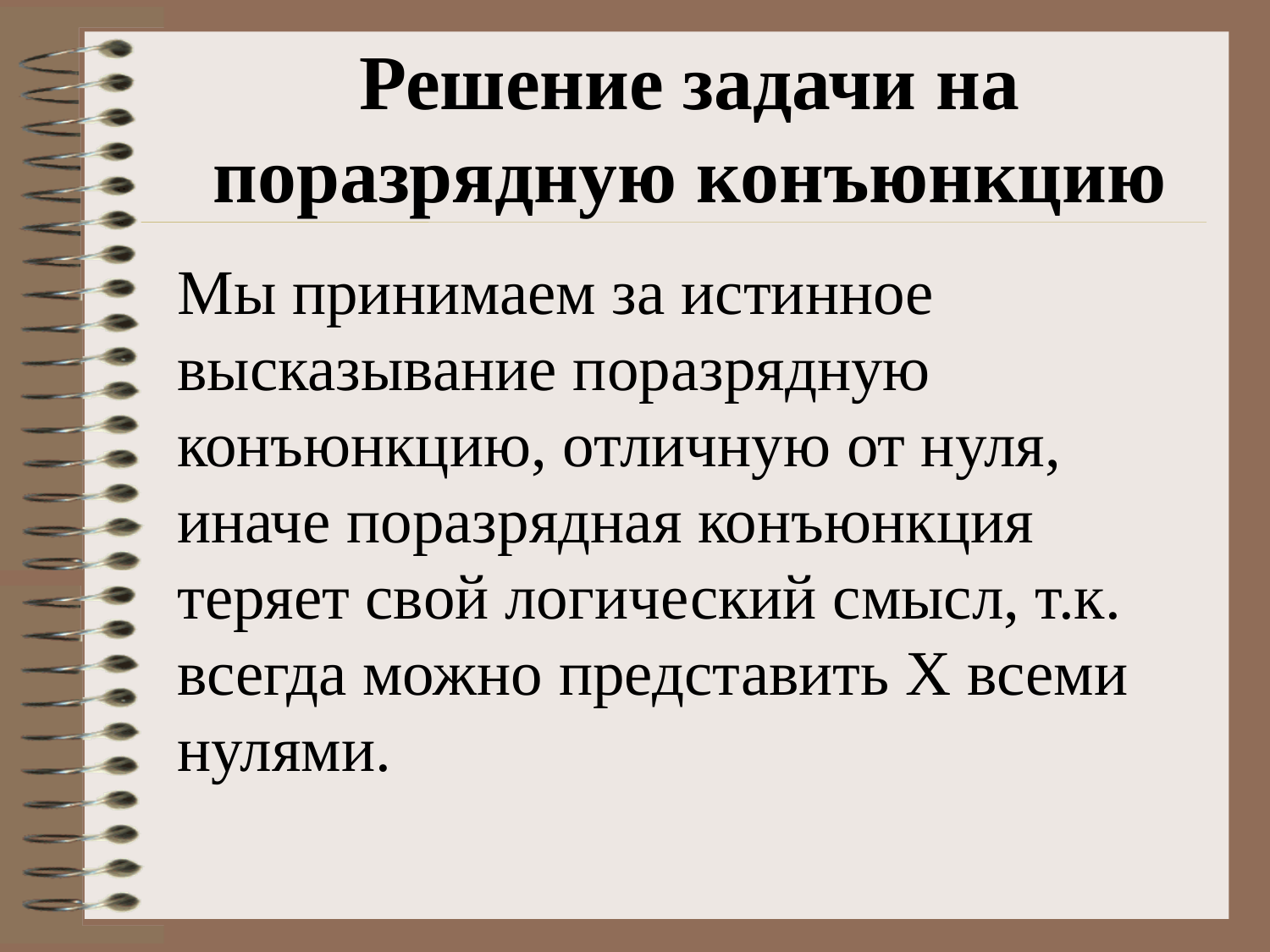

Решение задачи на поразрядную конъюнкцию
Мы принимаем за истинное высказывание поразрядную конъюнкцию, отличную от нуля, иначе поразрядная конъюнкция теряет свой логический смысл, т.к. всегда можно представить Х всеми нулями.